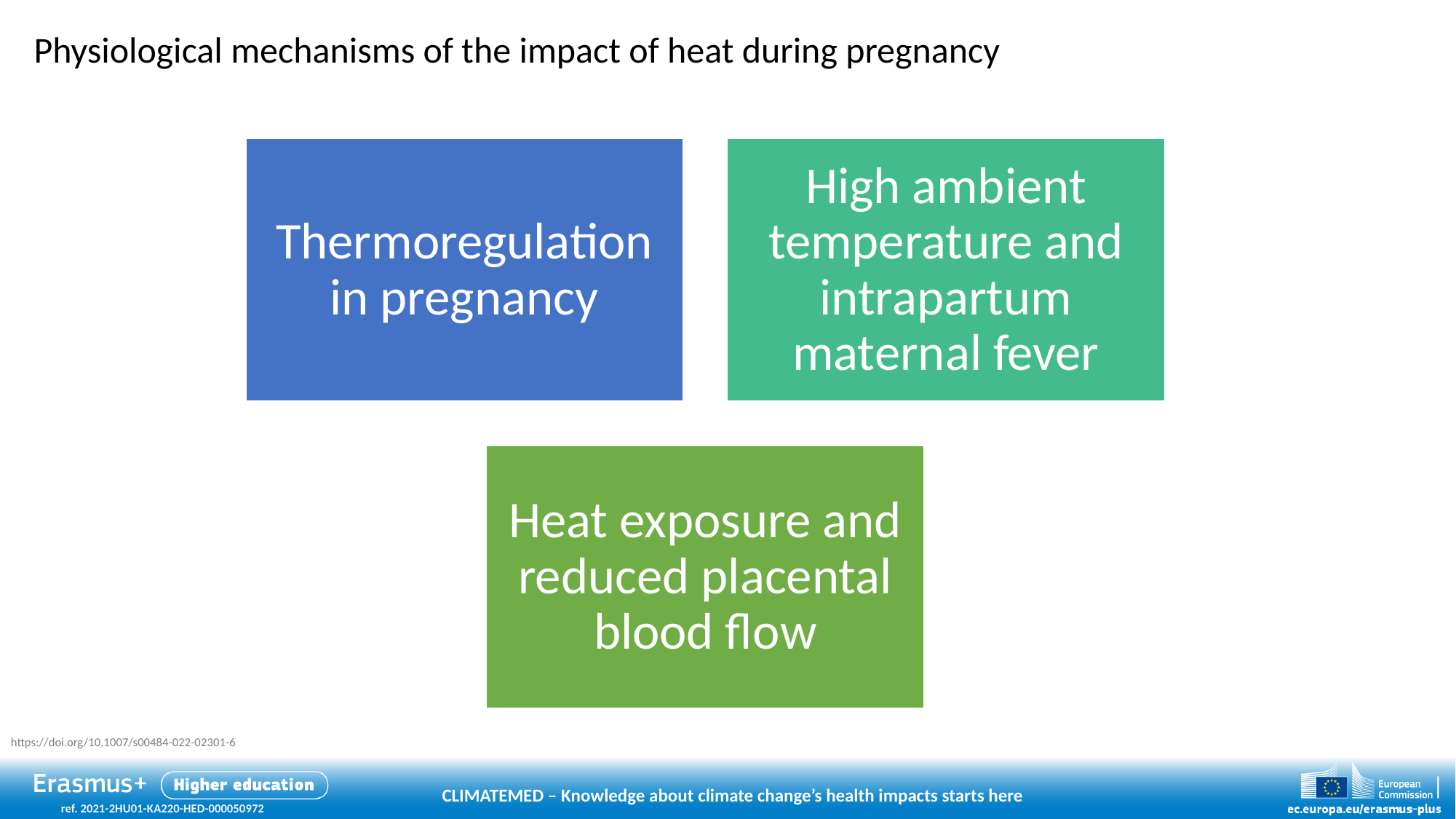

# Physiological mechanisms of the impact of heat during pregnancy
Thermoregulation in pregnancy
High ambient temperature and intrapartum maternal fever
Heat exposure and reduced placental blood flow
https://doi.org/10.1007/s00484-022-02301-6